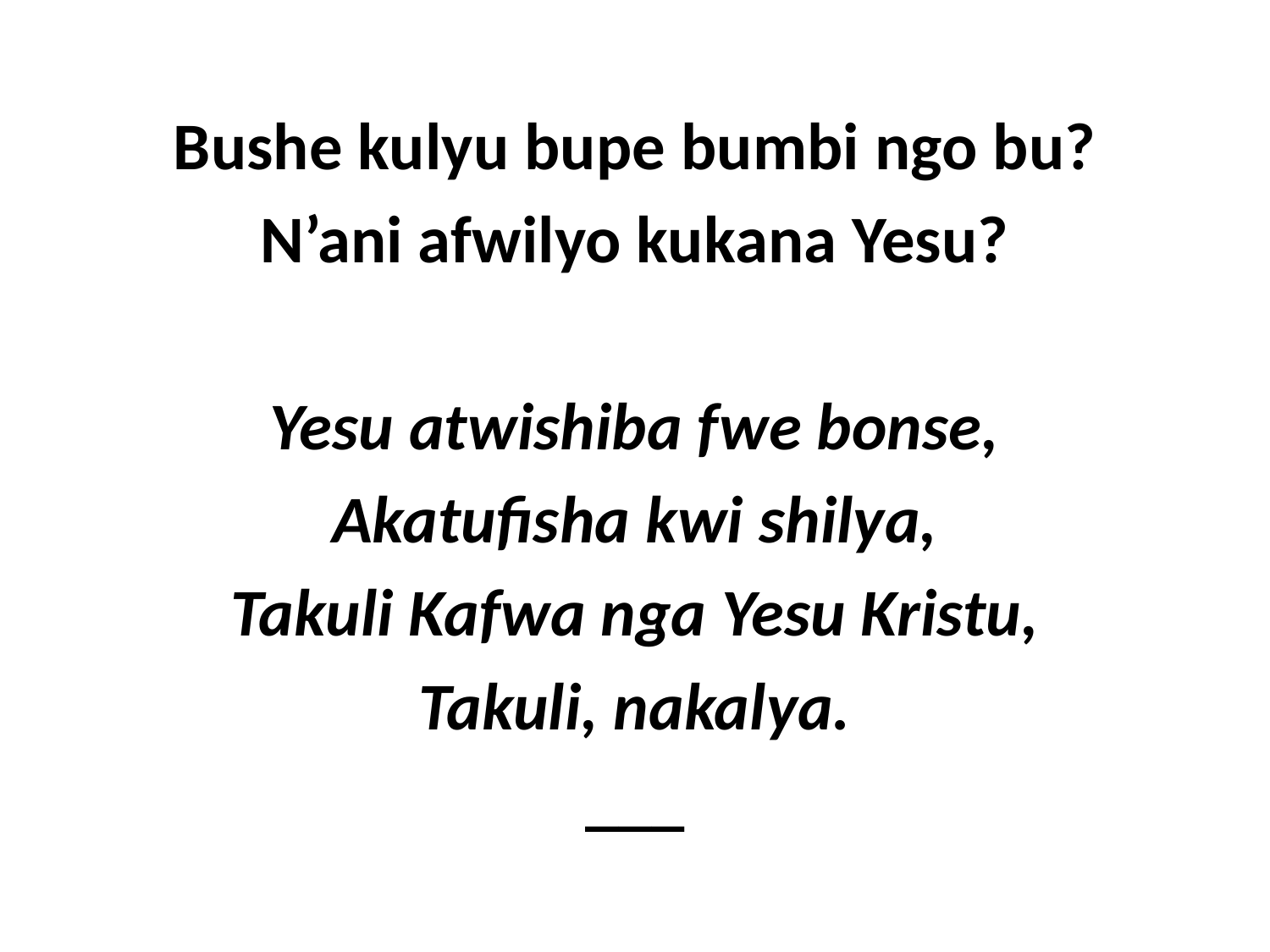

Bushe kulyu bupe bumbi ngo bu?
N’ani afwilyo kukana Yesu?

Yesu atwishiba fwe bonse,
Akatufisha kwi shilya,
Takuli Kafwa nga Yesu Kristu,
Takuli, nakalya.
___